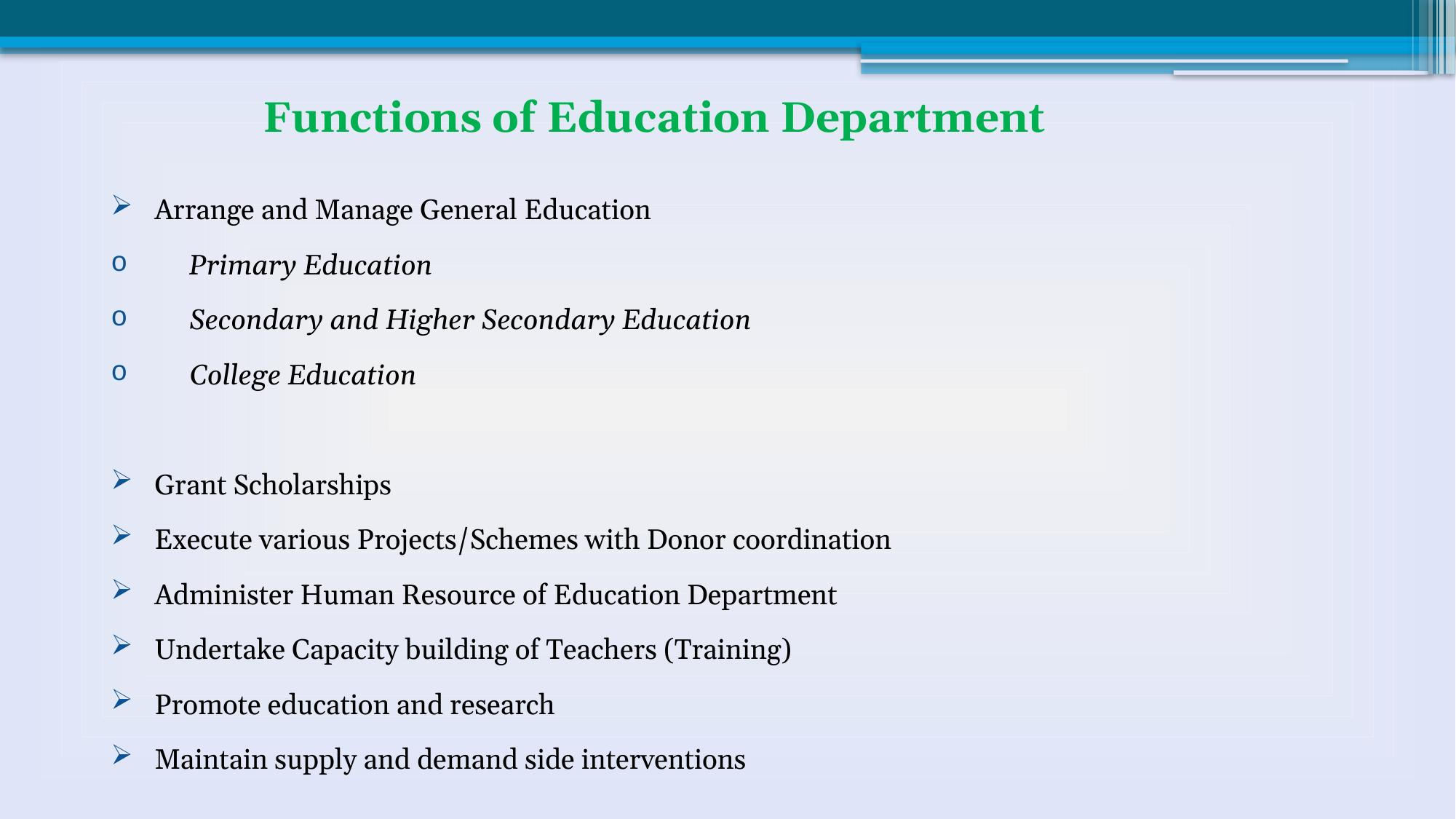

# Functions of Education Department

Arrange and Manage General Education
Primary Education
Secondary and Higher Secondary Education
College Education

Grant Scholarships
Execute various Projects/Schemes with Donor coordination
Administer Human Resource of Education Department
Undertake Capacity building of Teachers (Training)
Promote education and research
Maintain supply and demand side interventions